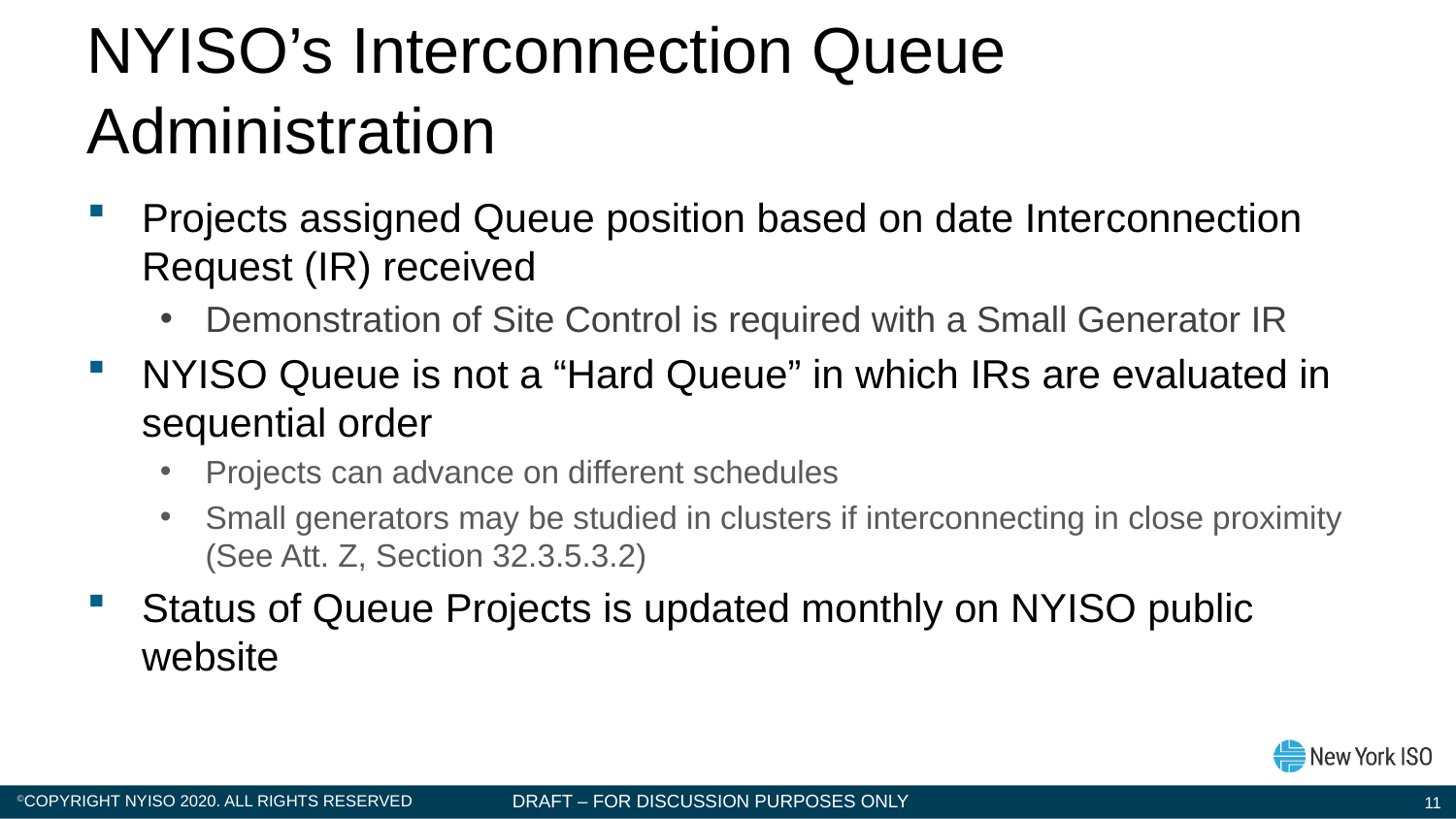

# NYISO’s Interconnection Queue Administration
Projects assigned Queue position based on date Interconnection Request (IR) received
Demonstration of Site Control is required with a Small Generator IR
NYISO Queue is not a “Hard Queue” in which IRs are evaluated in sequential order
Projects can advance on different schedules
Small generators may be studied in clusters if interconnecting in close proximity (See Att. Z, Section 32.3.5.3.2)
Status of Queue Projects is updated monthly on NYISO public website